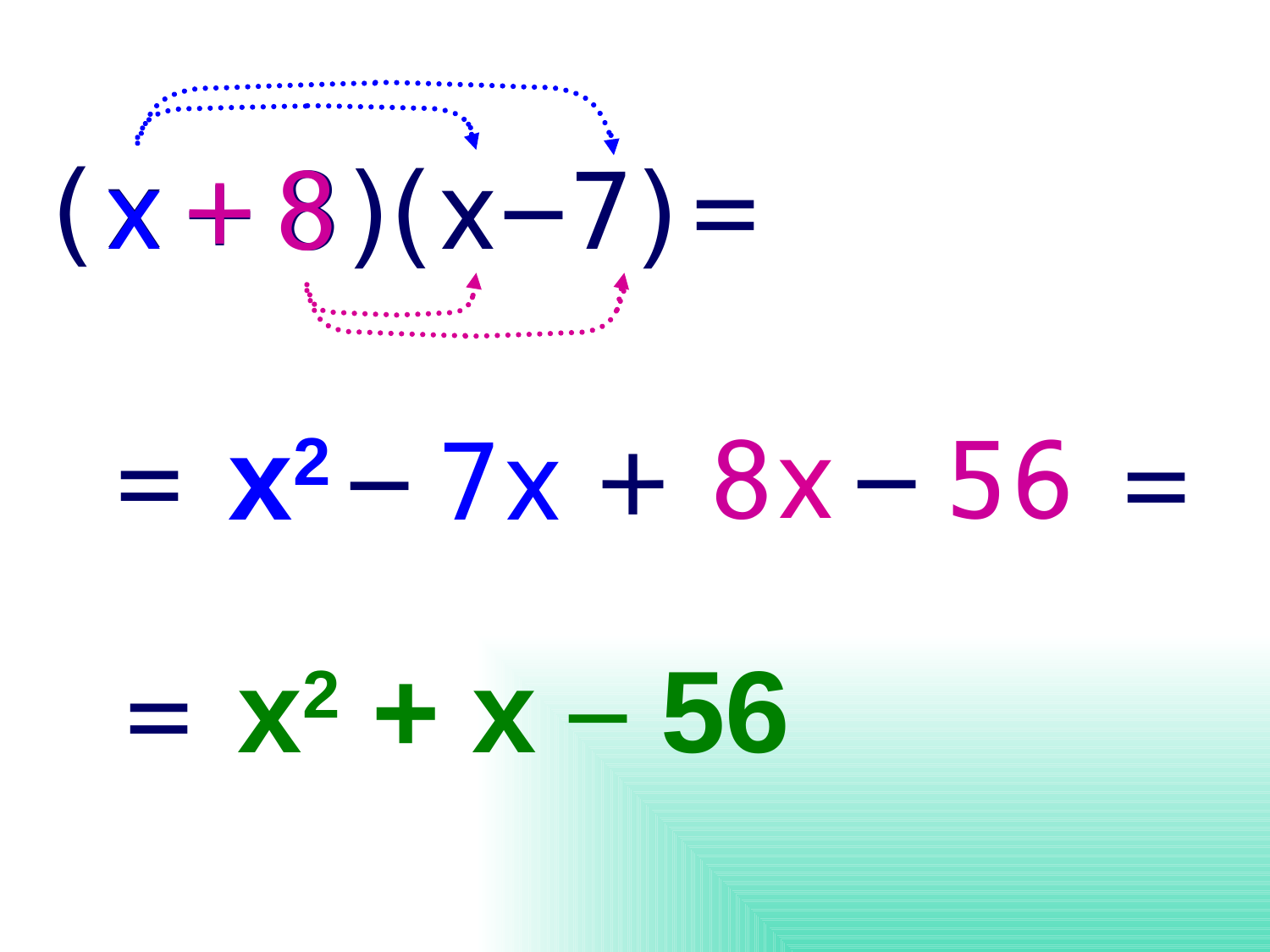

(
х
+
х
+
8
8
)
(х– 7)=

= х2
+ 8х
 – 56
– 7х
=
= х2 + х – 56